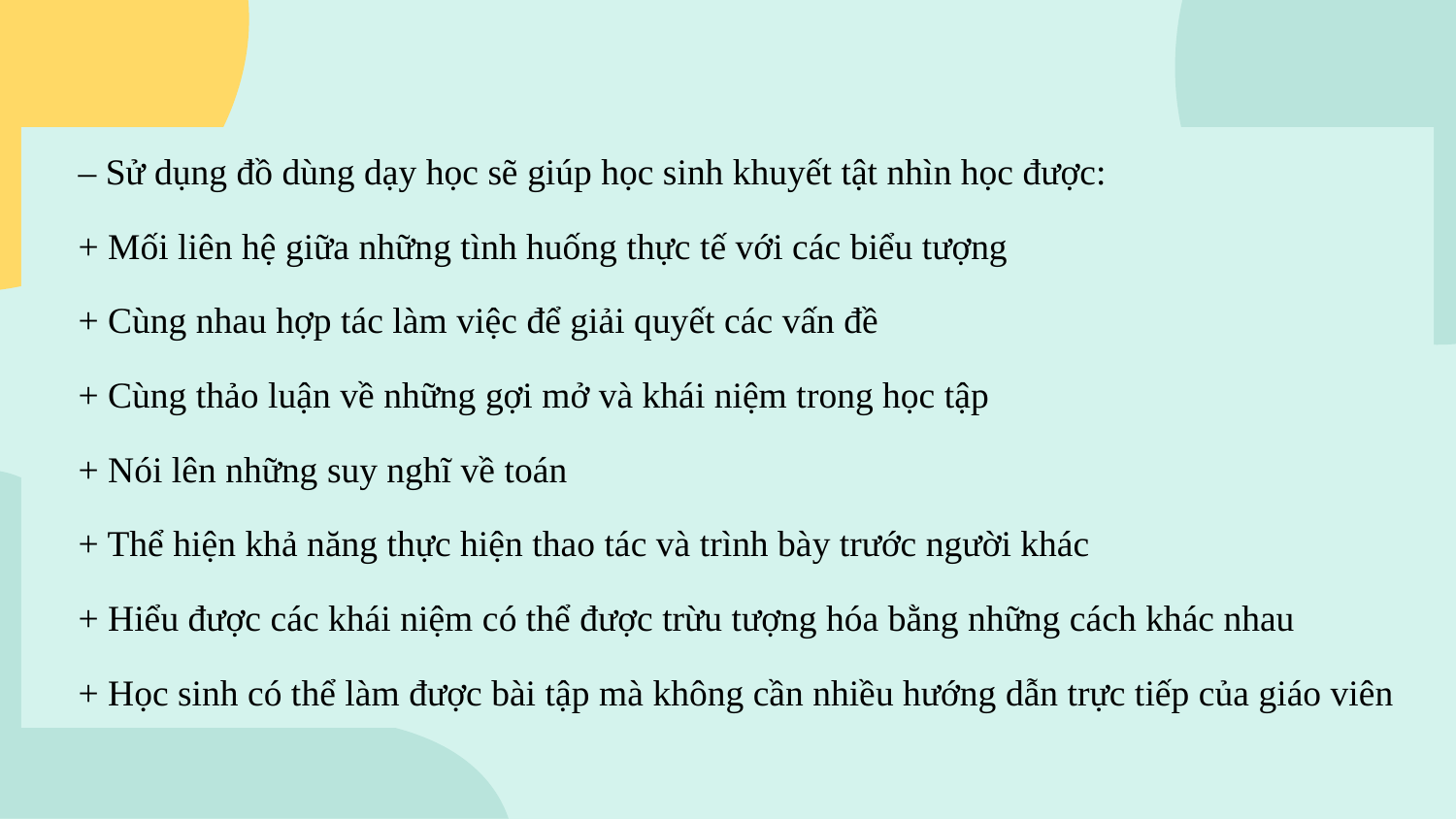

– Sử dụng đồ dùng dạy học sẽ giúp học sinh khuyết tật nhìn học được:
+ Mối liên hệ giữa những tình huống thực tế với các biểu tượng
+ Cùng nhau hợp tác làm việc để giải quyết các vấn đề
+ Cùng thảo luận về những gợi mở và khái niệm trong học tập
+ Nói lên những suy nghĩ về toán
+ Thể hiện khả năng thực hiện thao tác và trình bày trước người khác
+ Hiểu được các khái niệm có thể được trừu tượng hóa bằng những cách khác nhau
+ Học sinh có thể làm được bài tập mà không cần nhiều hướng dẫn trực tiếp của giáo viên